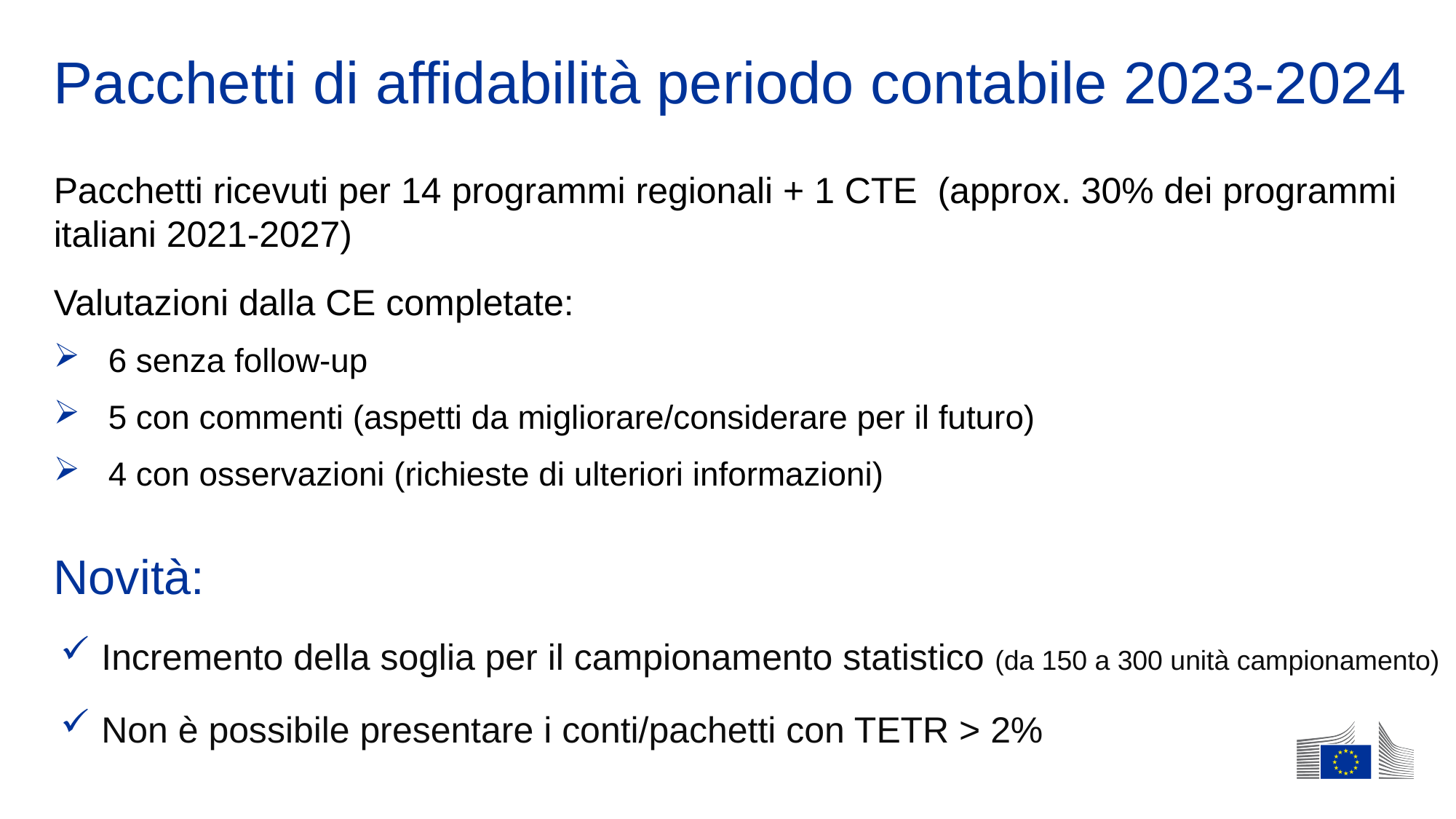

Pacchetti di affidabilità periodo contabile 2023-2024
Pacchetti ricevuti per 14 programmi regionali + 1 CTE  (approx. 30% dei programmi italiani 2021-2027)
Valutazioni dalla CE completate:
6 senza follow-up
5 con commenti (aspetti da migliorare/considerare per il futuro)
4 con osservazioni (richieste di ulteriori informazioni)
Novità:
Incremento della soglia per il campionamento statistico (da 150 a 300 unità campionamento)
Non è possibile presentare i conti/pachetti con TETR > 2%